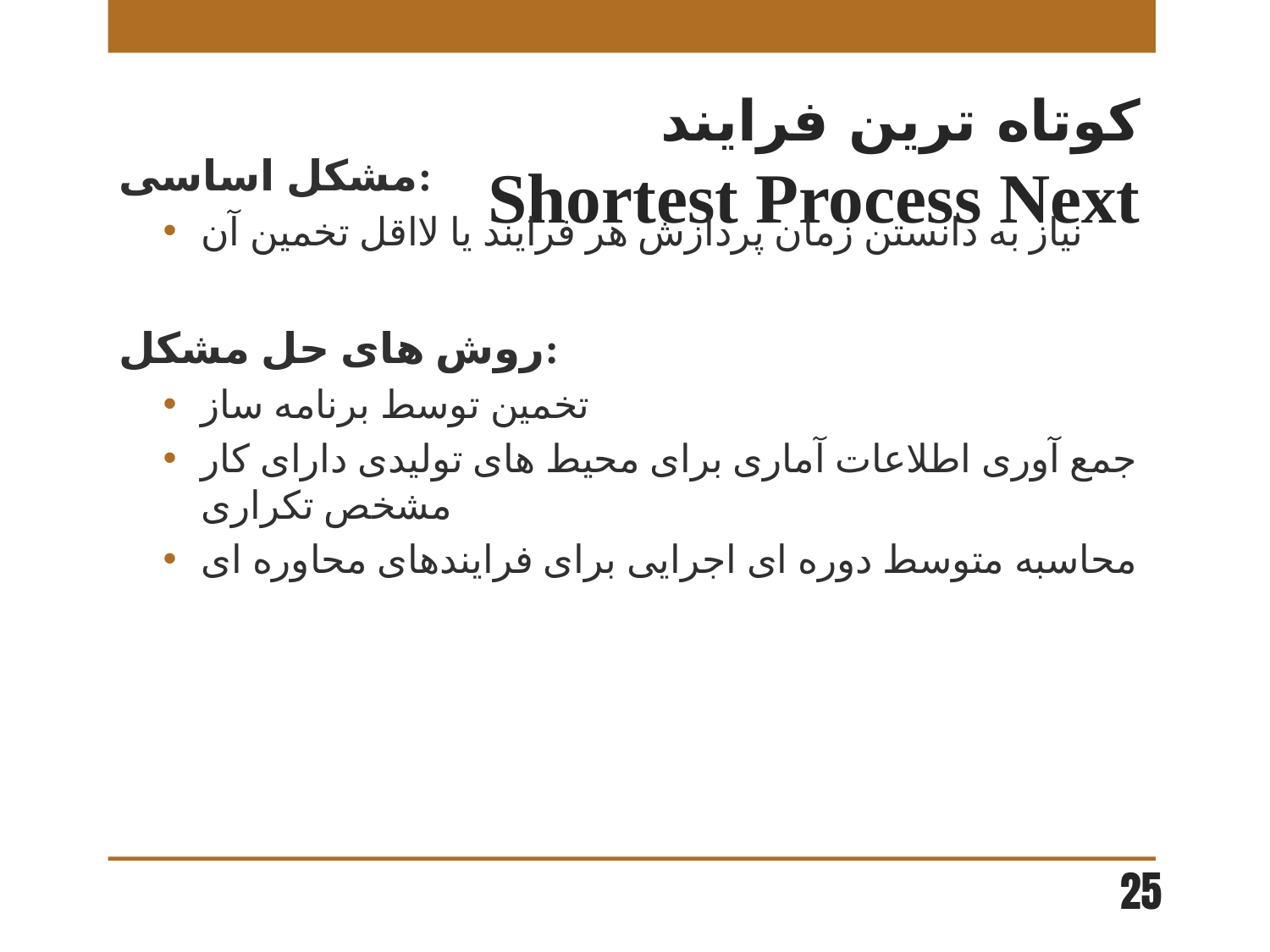

# کوتاه ترین فرایند Shortest Process Next
مشکل اساسی:
نیاز به دانستن زمان پردازش هر فرایند یا لااقل تخمین آن

روش های حل مشکل:
تخمین توسط برنامه ساز
جمع آوری اطلاعات آماری برای محیط های تولیدی دارای کار مشخص تکراری
محاسبه متوسط دوره ای اجرایی برای فرایندهای محاوره ای
25